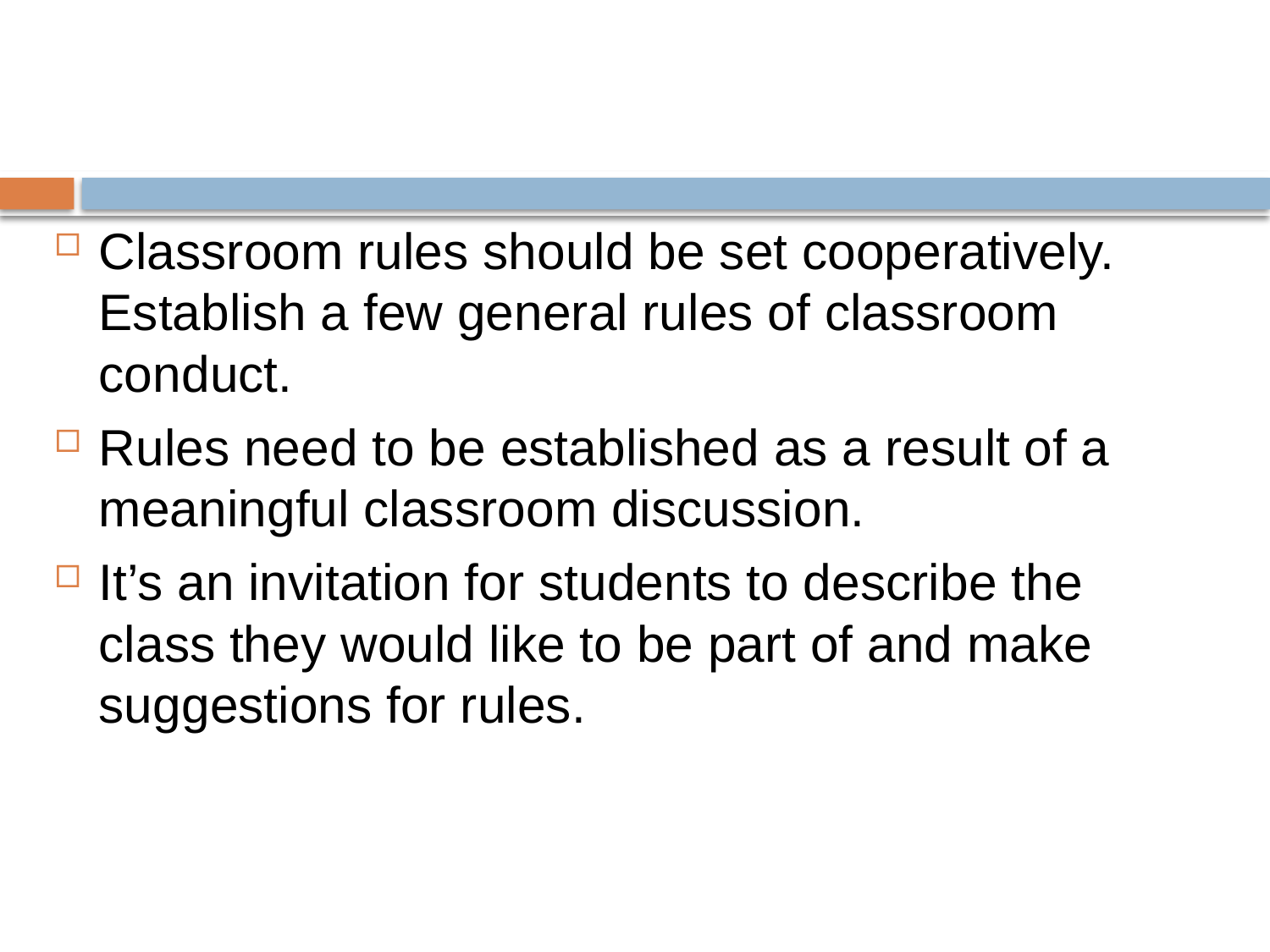

Classroom rules should be set cooperatively. Establish a few general rules of classroom conduct.
Rules need to be established as a result of a meaningful classroom discussion.
It’s an invitation for students to describe the class they would like to be part of and make suggestions for rules.